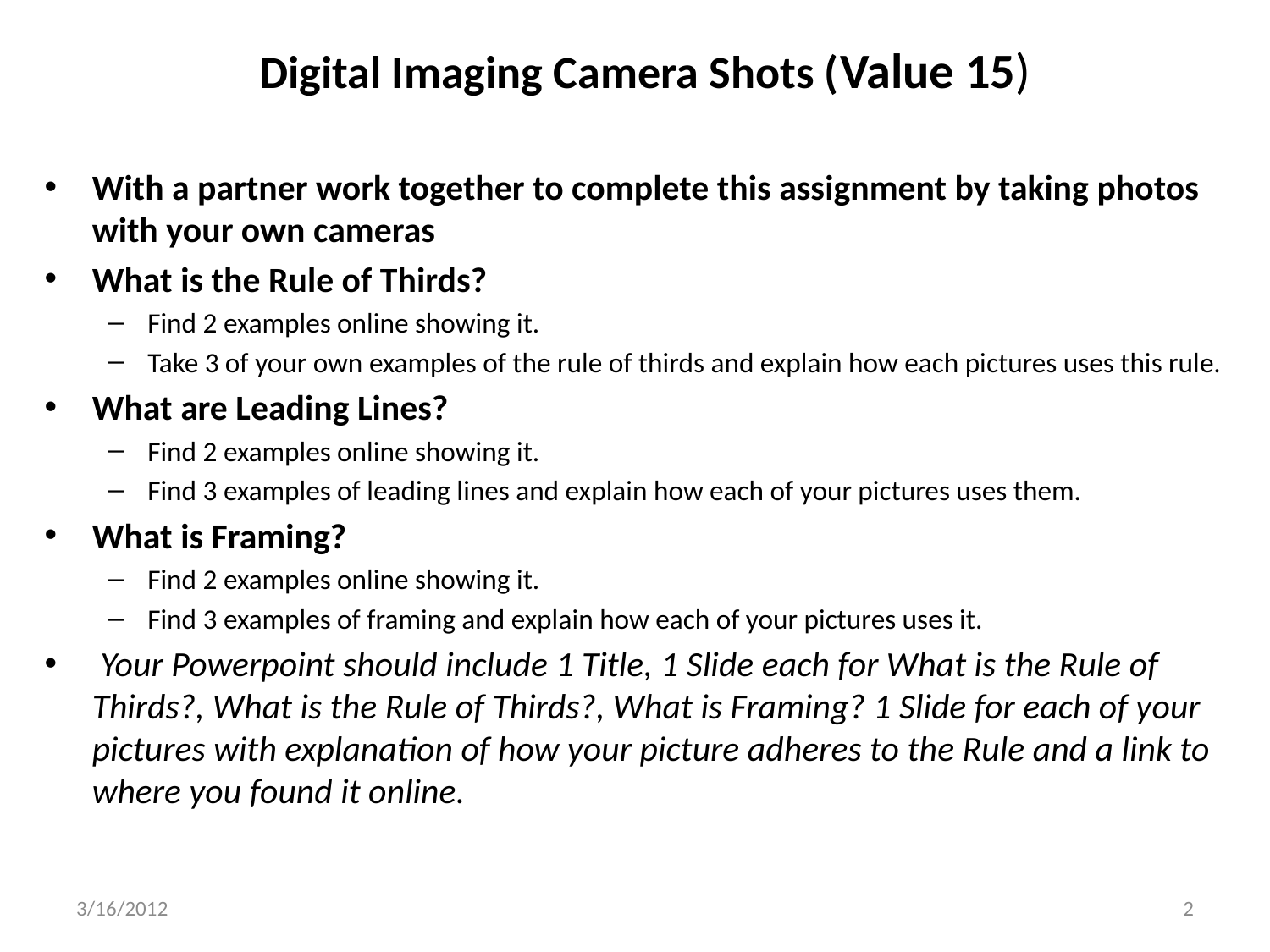

# Digital Imaging Camera Shots (Value 15)
With a partner work together to complete this assignment by taking photos with your own cameras
What is the Rule of Thirds?
Find 2 examples online showing it.
Take 3 of your own examples of the rule of thirds and explain how each pictures uses this rule.
What are Leading Lines?
Find 2 examples online showing it.
Find 3 examples of leading lines and explain how each of your pictures uses them.
What is Framing?
Find 2 examples online showing it.
Find 3 examples of framing and explain how each of your pictures uses it.
 Your Powerpoint should include 1 Title, 1 Slide each for What is the Rule of Thirds?, What is the Rule of Thirds?, What is Framing? 1 Slide for each of your pictures with explanation of how your picture adheres to the Rule and a link to where you found it online.

3/16/2012
2